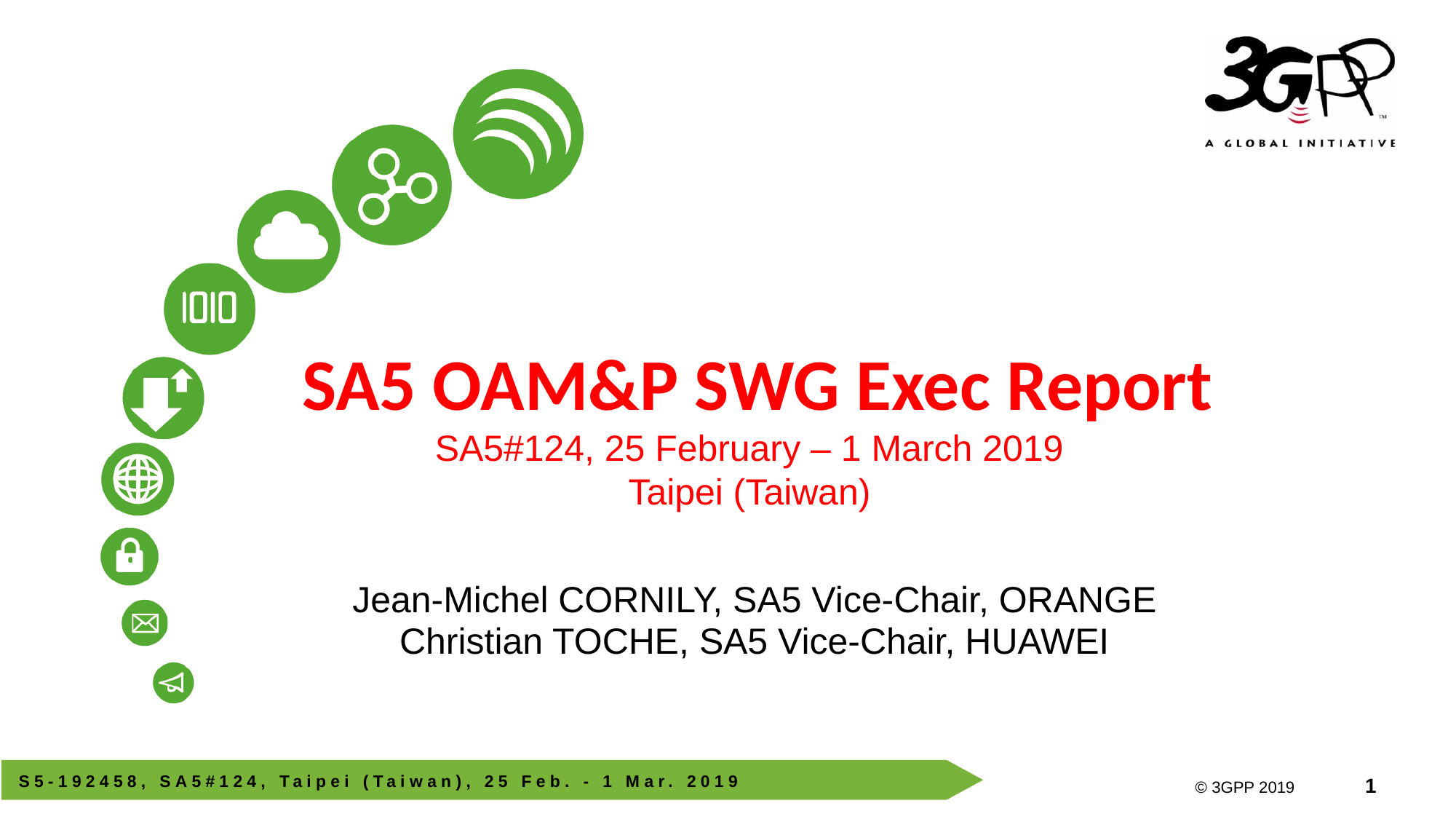

# SA5 OAM&P SWG Exec Report SA5#124, 25 February – 1 March 2019 Taipei (Taiwan)
Jean-Michel CORNILY, SA5 Vice-Chair, ORANGE
Christian TOCHE, SA5 Vice-Chair, HUAWEI